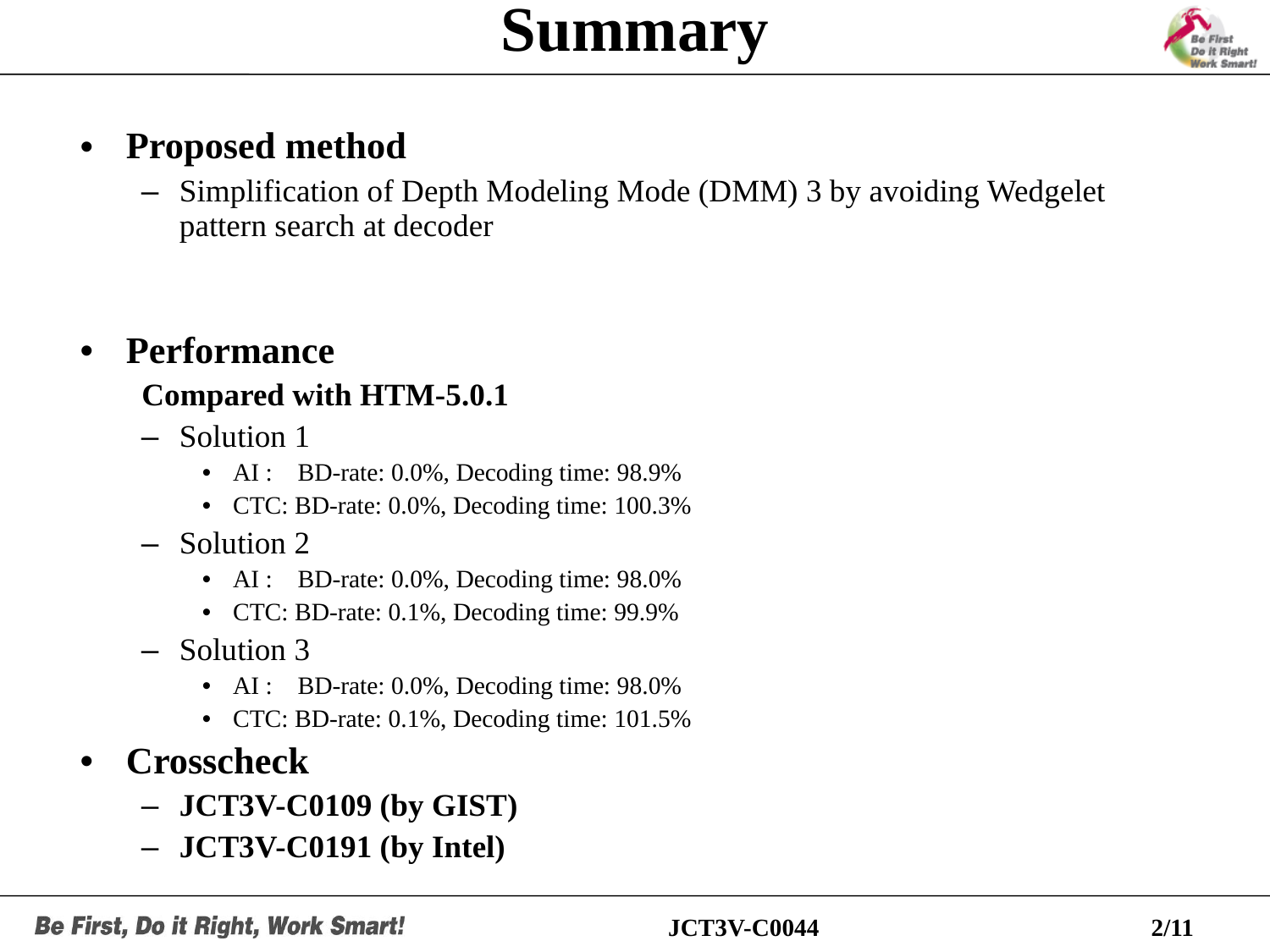

# Summary
Proposed method
Simplification of Depth Modeling Mode (DMM) 3 by avoiding Wedgelet pattern search at decoder

Performance
	  Compared with HTM-5.0.1
Solution 1
AI :    BD-rate: 0.0%, Decoding time: 98.9%
CTC: BD-rate: 0.0%, Decoding time: 100.3%
Solution 2
AI :    BD-rate: 0.0%, Decoding time: 98.0%
CTC: BD-rate: 0.1%, Decoding time: 99.9%
Solution 3
AI :    BD-rate: 0.0%, Decoding time: 98.0%
CTC: BD-rate: 0.1%, Decoding time: 101.5%
Crosscheck
JCT3V-C0109 (by GIST)
JCT3V-C0191 (by Intel)

JCT3V-C0044
2/11